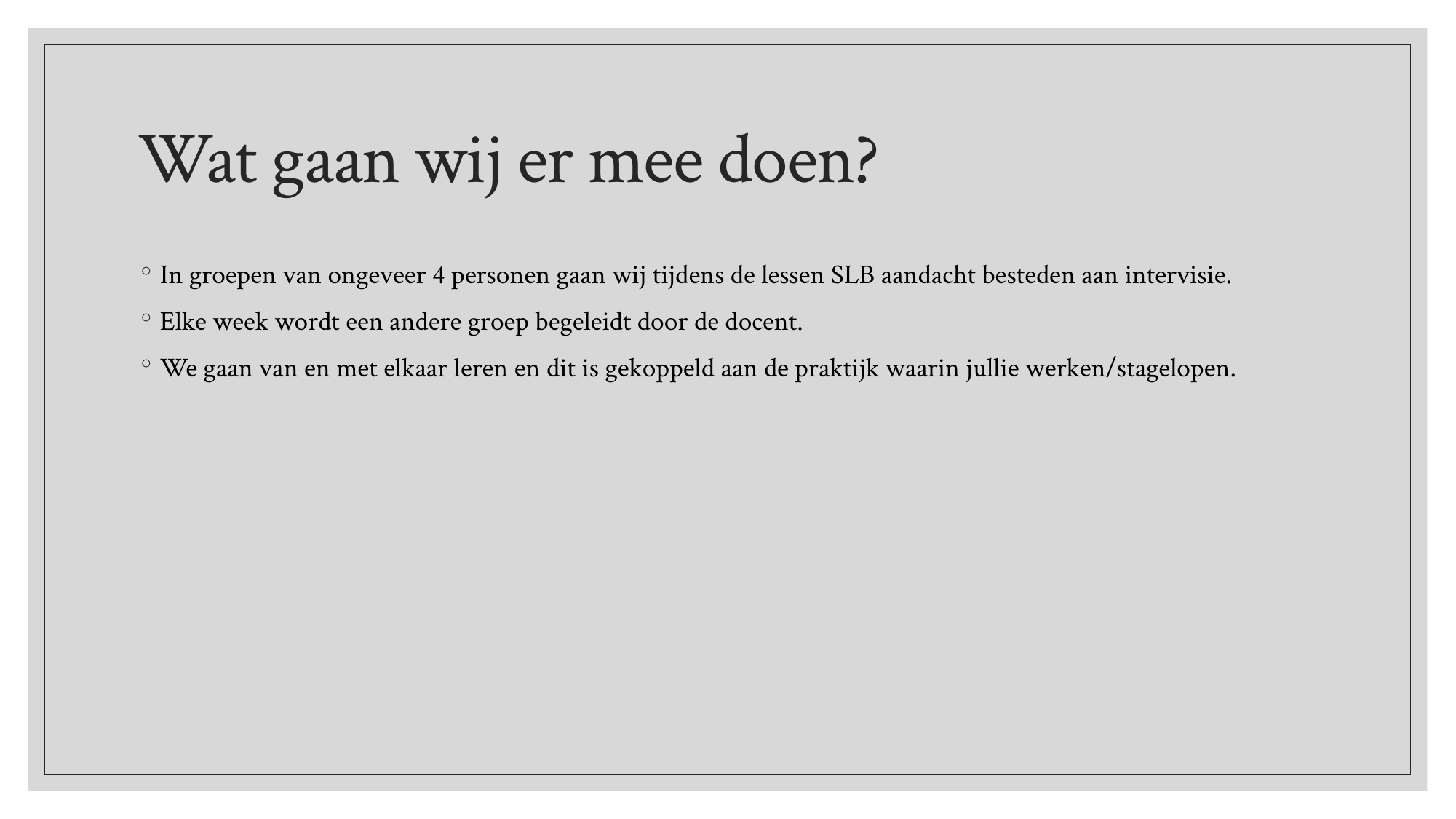

# Wat gaan wij er mee doen?
In groepen van ongeveer 4 personen gaan wij tijdens de lessen SLB aandacht besteden aan intervisie.
Elke week wordt een andere groep begeleidt door de docent.
We gaan van en met elkaar leren en dit is gekoppeld aan de praktijk waarin jullie werken/stagelopen.